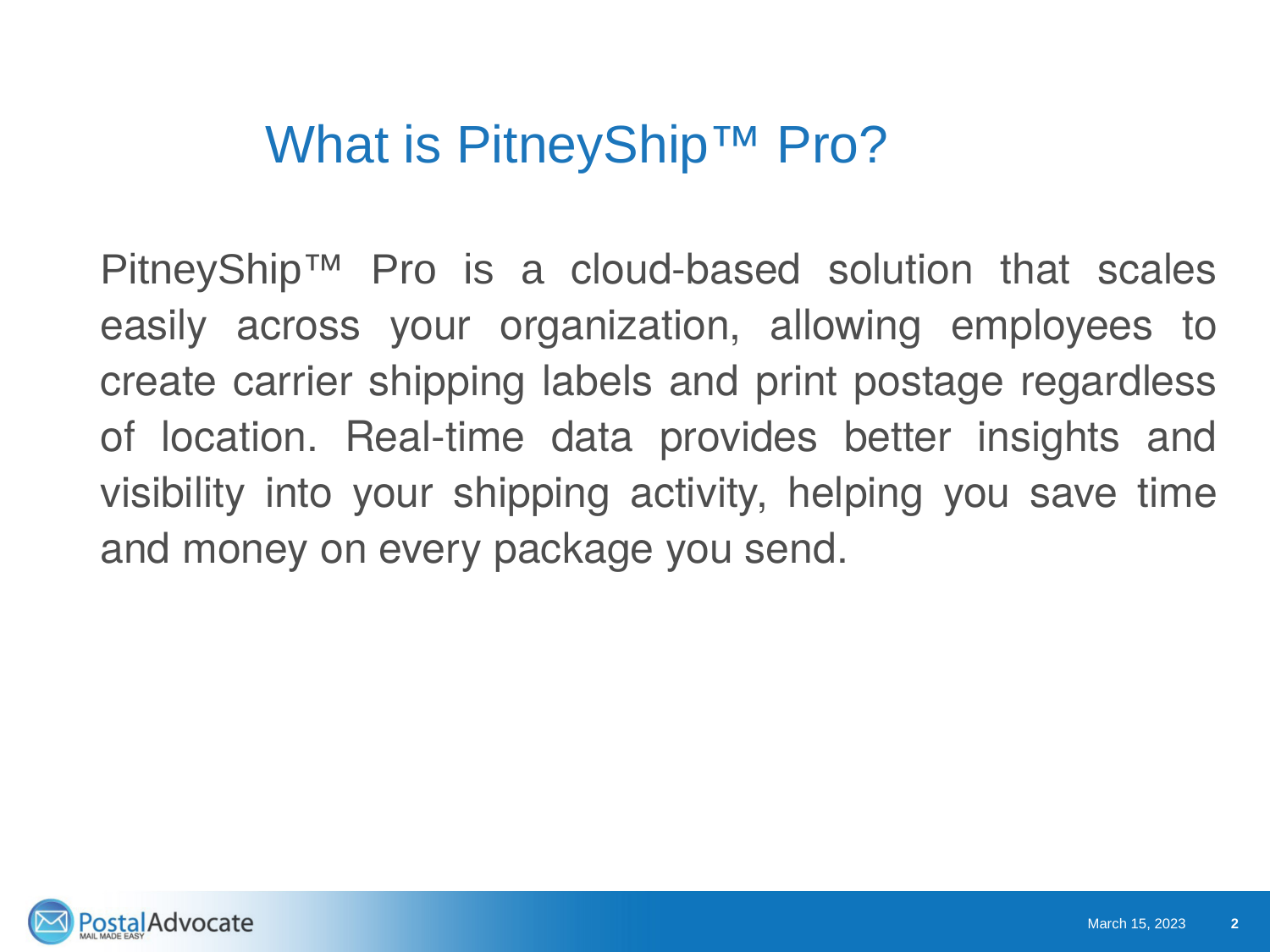

# What is PitneyShip™ Pro?
PitneyShip™ Pro is a cloud-based solution that scales easily across your organization, allowing employees to create carrier shipping labels and print postage regardless of location. Real-time data provides better insights and visibility into your shipping activity, helping you save time and money on every package you send.
March 15, 2023
2